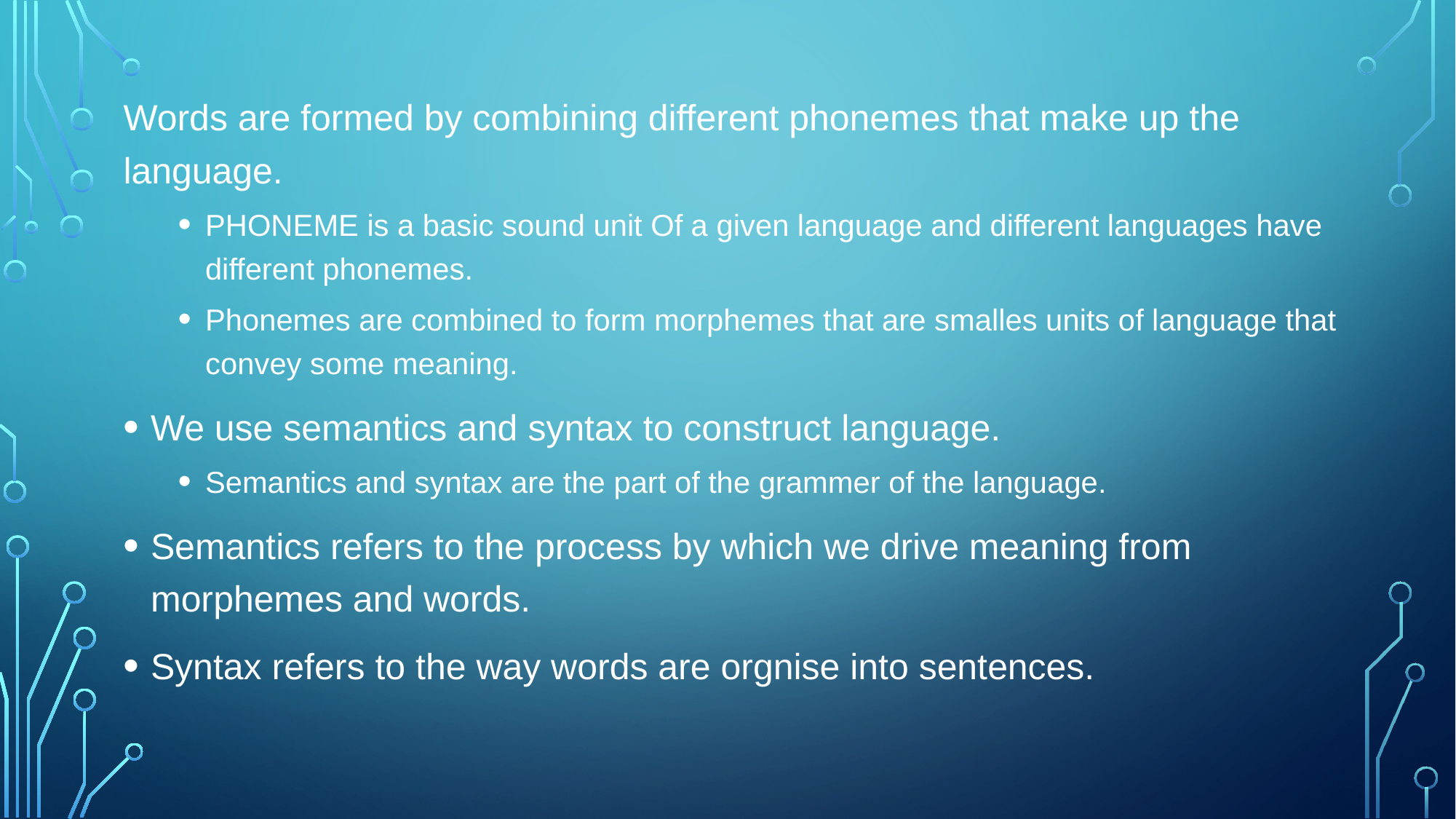

Words are formed by combining different phonemes that make up the language.
PHONEME is a basic sound unit Of a given language and different languages have different phonemes.
Phonemes are combined to form morphemes that are smalles units of language that convey some meaning.
We use semantics and syntax to construct language.
Semantics and syntax are the part of the grammer of the language.
Semantics refers to the process by which we drive meaning from morphemes and words.
Syntax refers to the way words are orgnise into sentences.